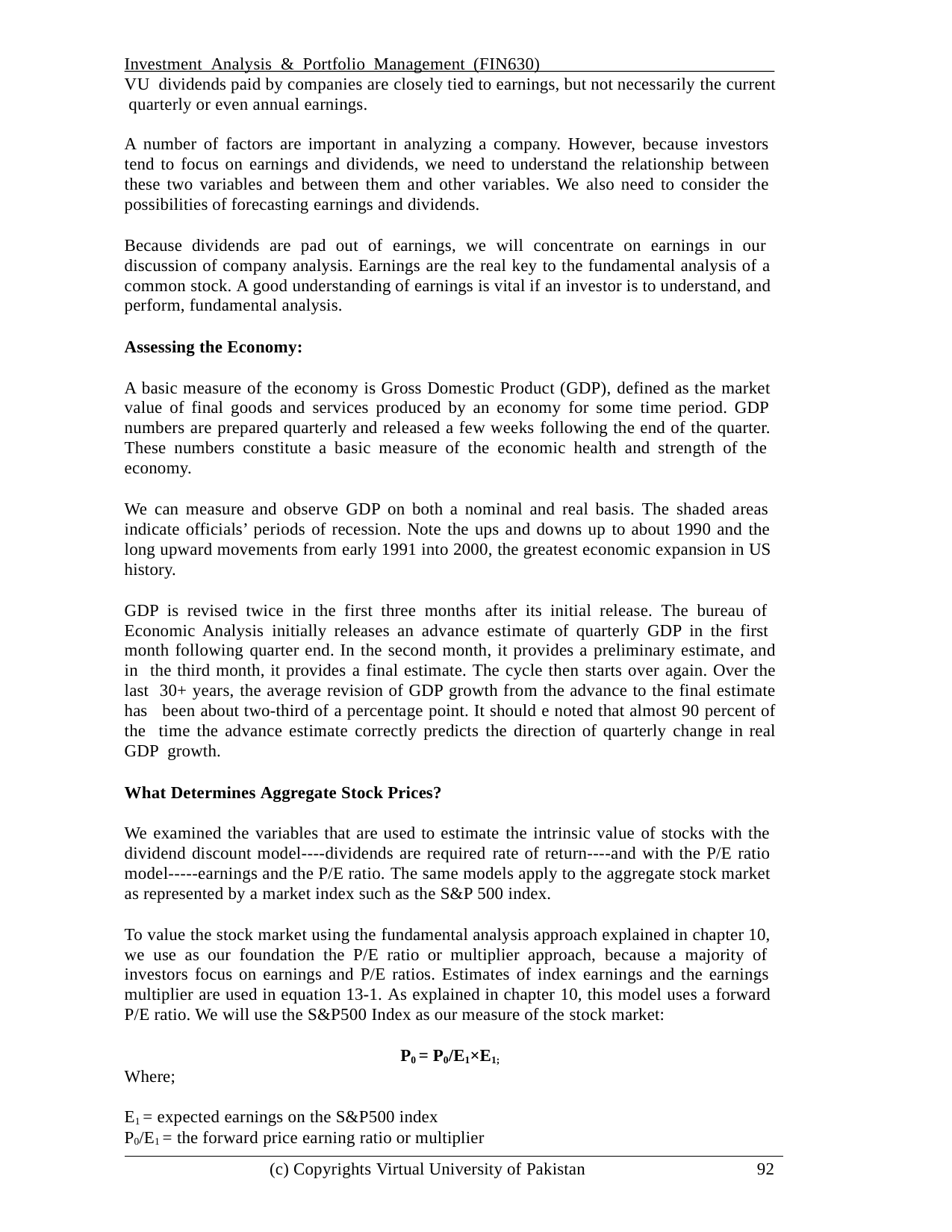

Investment Analysis & Portfolio Management (FIN630)	VU  dividends paid by companies are closely tied to earnings, but not necessarily the current  quarterly or even annual earnings.

A number of factors are important in analyzing a company. However, because investors  tend to focus on earnings and dividends, we need to understand the relationship between  these two variables and between them and other variables. We also need to consider the  possibilities of forecasting earnings and dividends.

Because dividends are pad out of earnings, we will concentrate on earnings in our  discussion of company analysis. Earnings are the real key to the fundamental analysis of a  common stock. A good understanding of earnings is vital if an investor is to understand, and  perform, fundamental analysis.

Assessing the Economy:

A basic measure of the economy is Gross Domestic Product (GDP), defined as the market  value of final goods and services produced by an economy for some time period. GDP  numbers are prepared quarterly and released a few weeks following the end of the quarter.  These numbers constitute a basic measure of the economic health and strength of the  economy.

We can measure and observe GDP on both a nominal and real basis. The shaded areas  indicate officials’ periods of recession. Note the ups and downs up to about 1990 and the  long upward movements from early 1991 into 2000, the greatest economic expansion in US  history.

GDP is revised twice in the first three months after its initial release. The bureau of  Economic Analysis initially releases an advance estimate of quarterly GDP in the first  month following quarter end. In the second month, it provides a preliminary estimate, and in  the third month, it provides a final estimate. The cycle then starts over again. Over the last  30+ years, the average revision of GDP growth from the advance to the final estimate has  been about two-third of a percentage point. It should e noted that almost 90 percent of the  time the advance estimate correctly predicts the direction of quarterly change in real GDP  growth.

What Determines Aggregate Stock Prices?

We examined the variables that are used to estimate the intrinsic value of stocks with the  dividend discount model----dividends are required rate of return----and with the P/E ratio  model-----earnings and the P/E ratio. The same models apply to the aggregate stock market  as represented by a market index such as the S&P 500 index.

To value the stock market using the fundamental analysis approach explained in chapter 10,  we use as our foundation the P/E ratio or multiplier approach, because a majority of  investors focus on earnings and P/E ratios. Estimates of index earnings and the earnings  multiplier are used in equation 13-1. As explained in chapter 10, this model uses a forward  P/E ratio. We will use the S&P500 Index as our measure of the stock market:

P0 = P0/E1×E1;
Where;

E1 = expected earnings on the S&P500 index
P0/E1 = the forward price earning ratio or multiplier

(c) Copyrights Virtual University of Pakistan
92